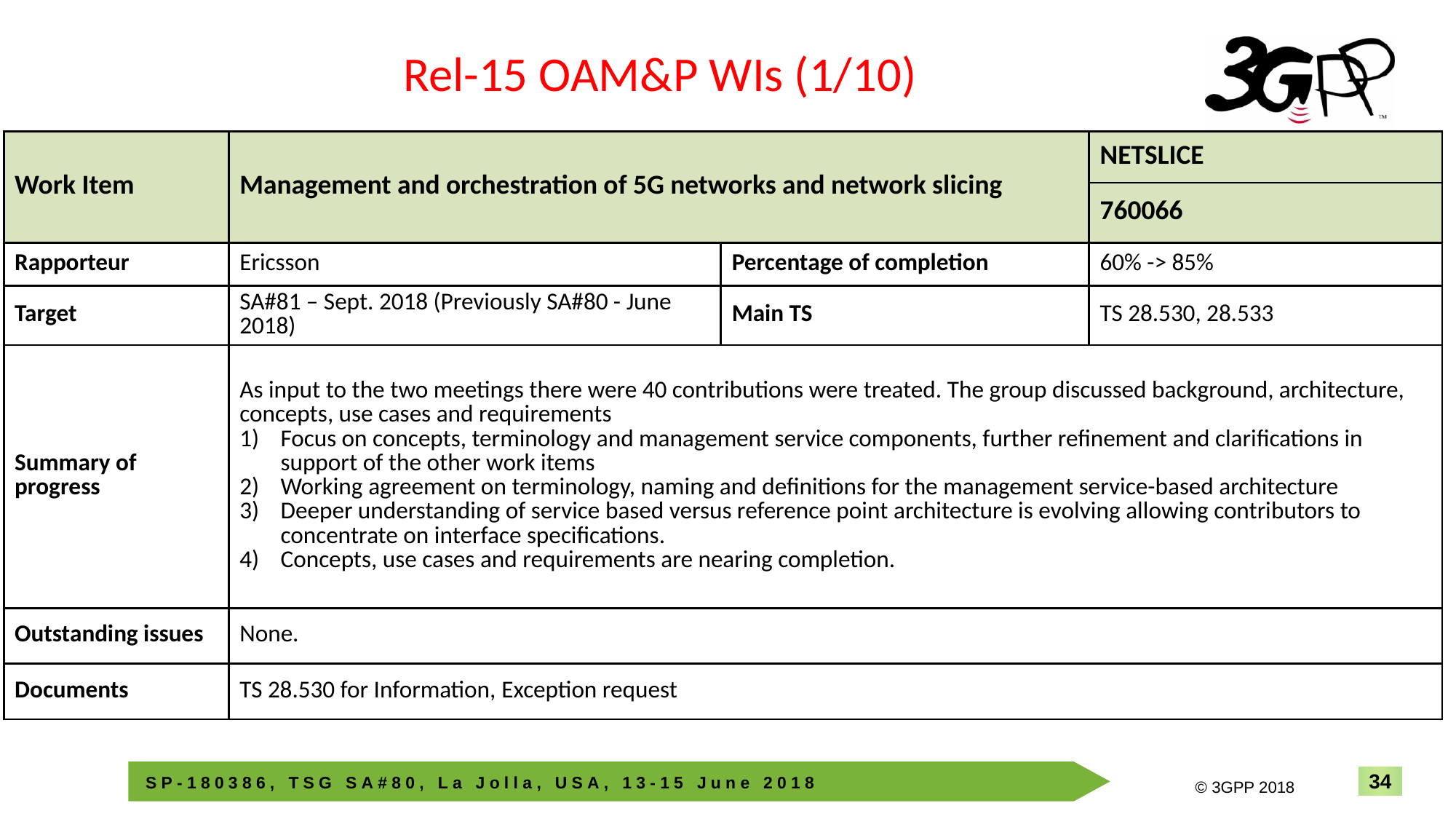

Rel-15 OAM&P WIs (1/10)
| Work Item | Management and orchestration of 5G networks and network slicing |  | NETSLICE |
| --- | --- | --- | --- |
|  |  |  | 760066 |
| Rapporteur | Ericsson | Percentage of completion | 60% -> 85% |
| Target | SA#81 – Sept. 2018 (Previously SA#80 - June 2018) | Main TS | TS 28.530, 28.533 |
| Summary of progress | As input to the two meetings there were 40 contributions were treated. The group discussed background, architecture, concepts, use cases and requirements Focus on concepts, terminology and management service components, further refinement and clarifications in support of the other work items Working agreement on terminology, naming and definitions for the management service-based architecture Deeper understanding of service based versus reference point architecture is evolving allowing contributors to concentrate on interface specifications. Concepts, use cases and requirements are nearing completion. |  |  |
| Outstanding issues | None. |  |  |
| Documents | TS 28.530 for Information, Exception request |  |  |